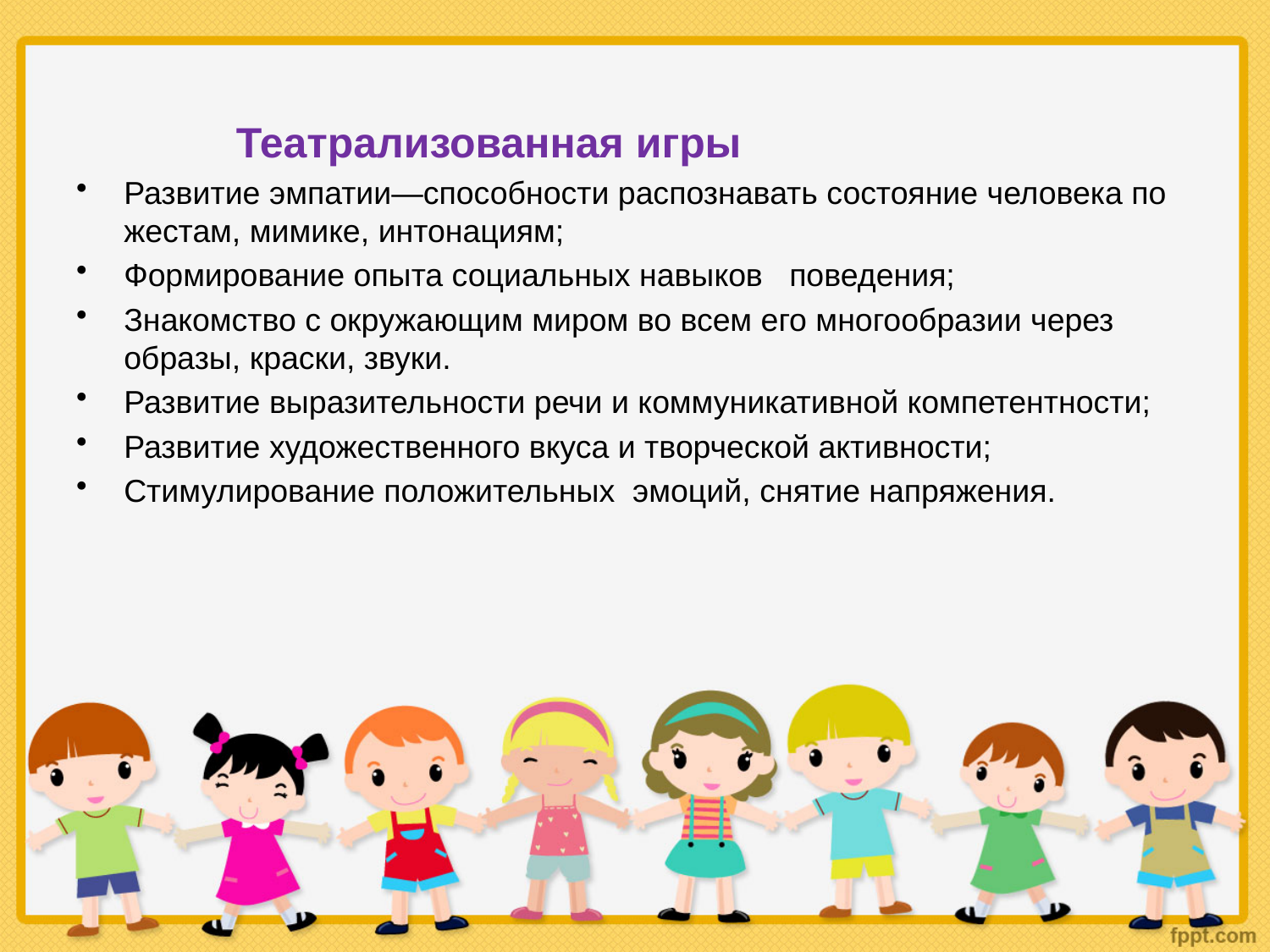

Театрализованная игры
Развитие эмпатии—способности распознавать состояние человека по жестам, мимике, интонациям;
Формирование опыта социальных навыков   поведения;
Знакомство с окружающим миром во всем его многообразии через образы, краски, звуки.
Развитие выразительности речи и коммуникативной компетентности;
Развитие художественного вкуса и творческой активности;
Стимулирование положительных  эмоций, снятие напряжения.